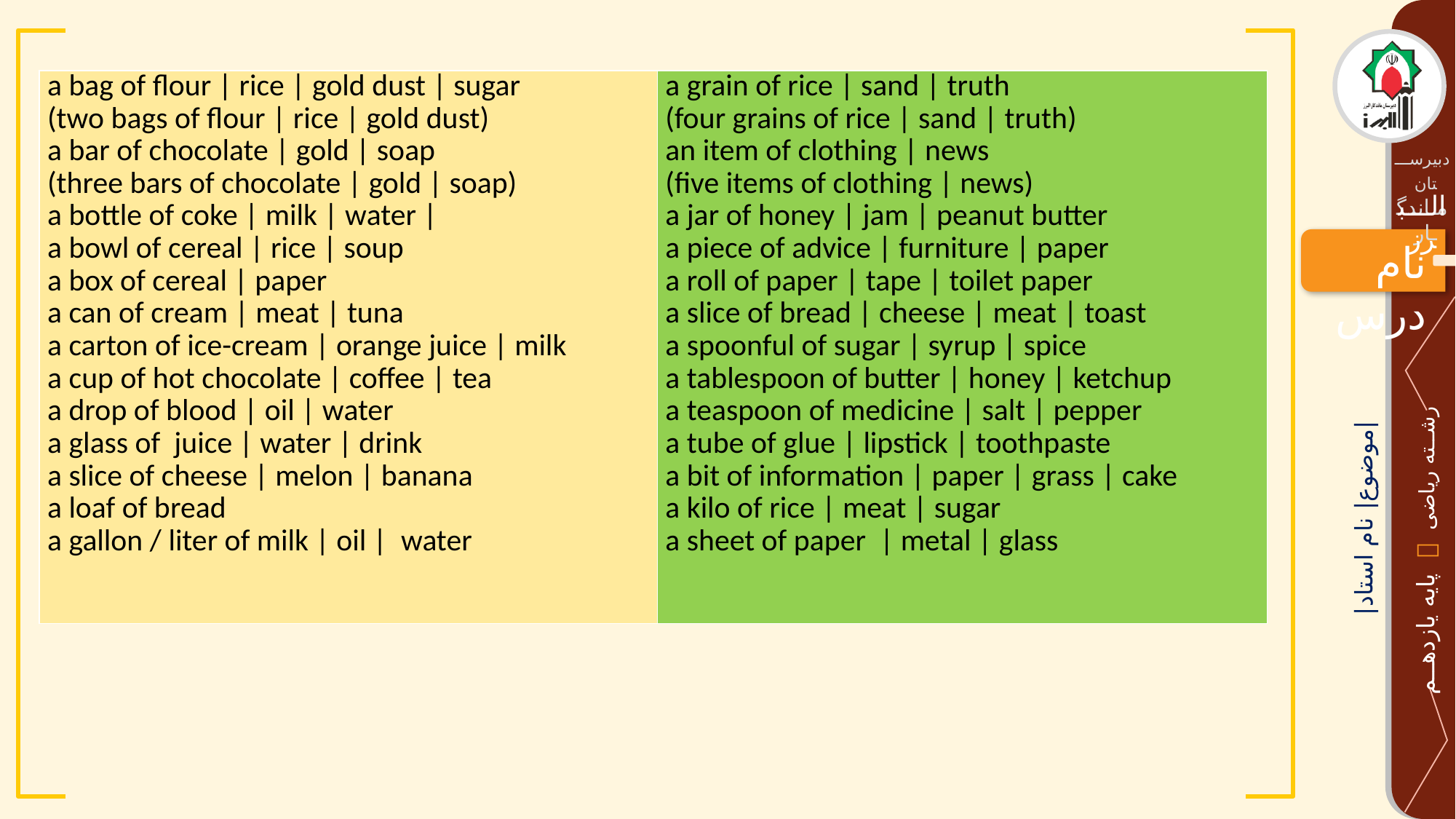

| a bag of flour | rice | gold dust | sugar (two bags of flour | rice | gold dust) a bar of chocolate | gold | soap (three bars of chocolate | gold | soap) a bottle of coke | milk | water | a bowl of cereal | rice | soup a box of cereal | paper a can of cream | meat | tuna a carton of ice-cream | orange juice | milk a cup of hot chocolate | coffee | tea a drop of blood | oil | water a glass of juice | water | drink a slice of cheese | melon | banana a loaf of bread a gallon / liter of milk | oil | water | a grain of rice | sand | truth (four grains of rice | sand | truth) an item of clothing | news (five items of clothing | news) a jar of honey | jam | peanut butter a piece of advice | furniture | paper a roll of paper | tape | toilet paper a slice of bread | cheese | meat | toast a spoonful of sugar | syrup | spice a tablespoon of butter | honey | ketchup a teaspoon of medicine | salt | pepper a tube of glue | lipstick | toothpaste a bit of information | paper | grass | cake a kilo of rice | meat | sugar a sheet of paper | metal | glass |
| --- | --- |